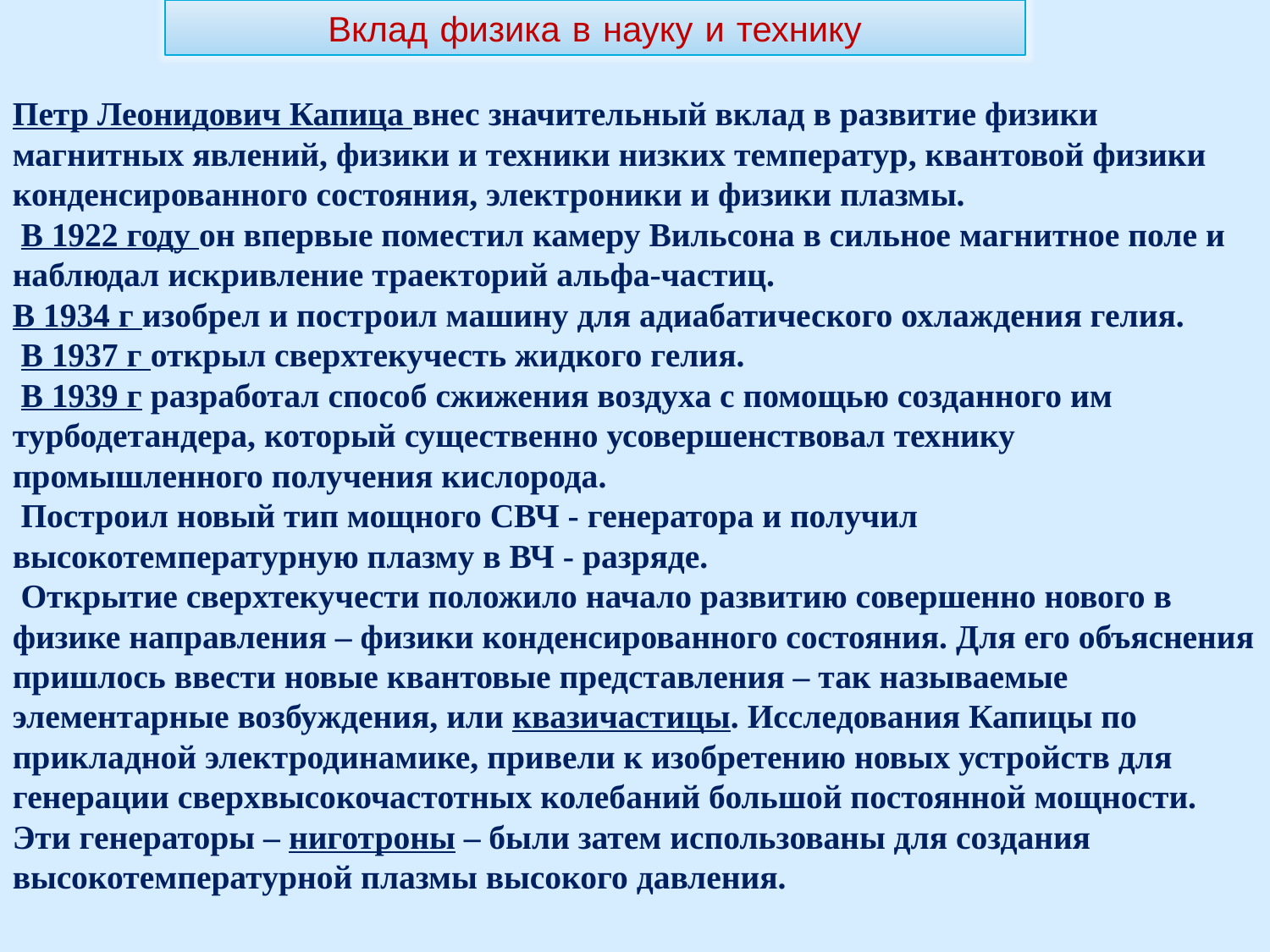

Вклад физика в науку и технику
Петр Леонидович Капица внес значительный вклад в развитие физики магнитных явлений, физики и техники низких температур, квантовой физики конденсированного состояния, электроники и физики плазмы.
 В 1922 году он впервые поместил камеру Вильсона в сильное магнитное поле и наблюдал искривление траекторий альфа-частиц.
В 1934 г изобрел и построил машину для адиабатического охлаждения гелия.
 В 1937 г открыл сверхтекучесть жидкого гелия.
 В 1939 г разработал способ сжижения воздуха с помощью созданного им турбодетандера, который существенно усовершенствовал технику промышленного получения кислорода.
 Построил новый тип мощного СВЧ - генератора и получил высокотемпературную плазму в ВЧ - разряде.
 Открытие сверхтекучести положило начало развитию совершенно нового в физике направления – физики конденсированного состояния. Для его объяснения пришлось ввести новые квантовые представления – так называемые элементарные возбуждения, или квазичастицы. Исследования Капицы по прикладной электродинамике, привели к изобретению новых устройств для генерации сверхвысокочастотных колебаний большой постоянной мощности. Эти генераторы – ниготроны – были затем использованы для создания высокотемпературной плазмы высокого давления.